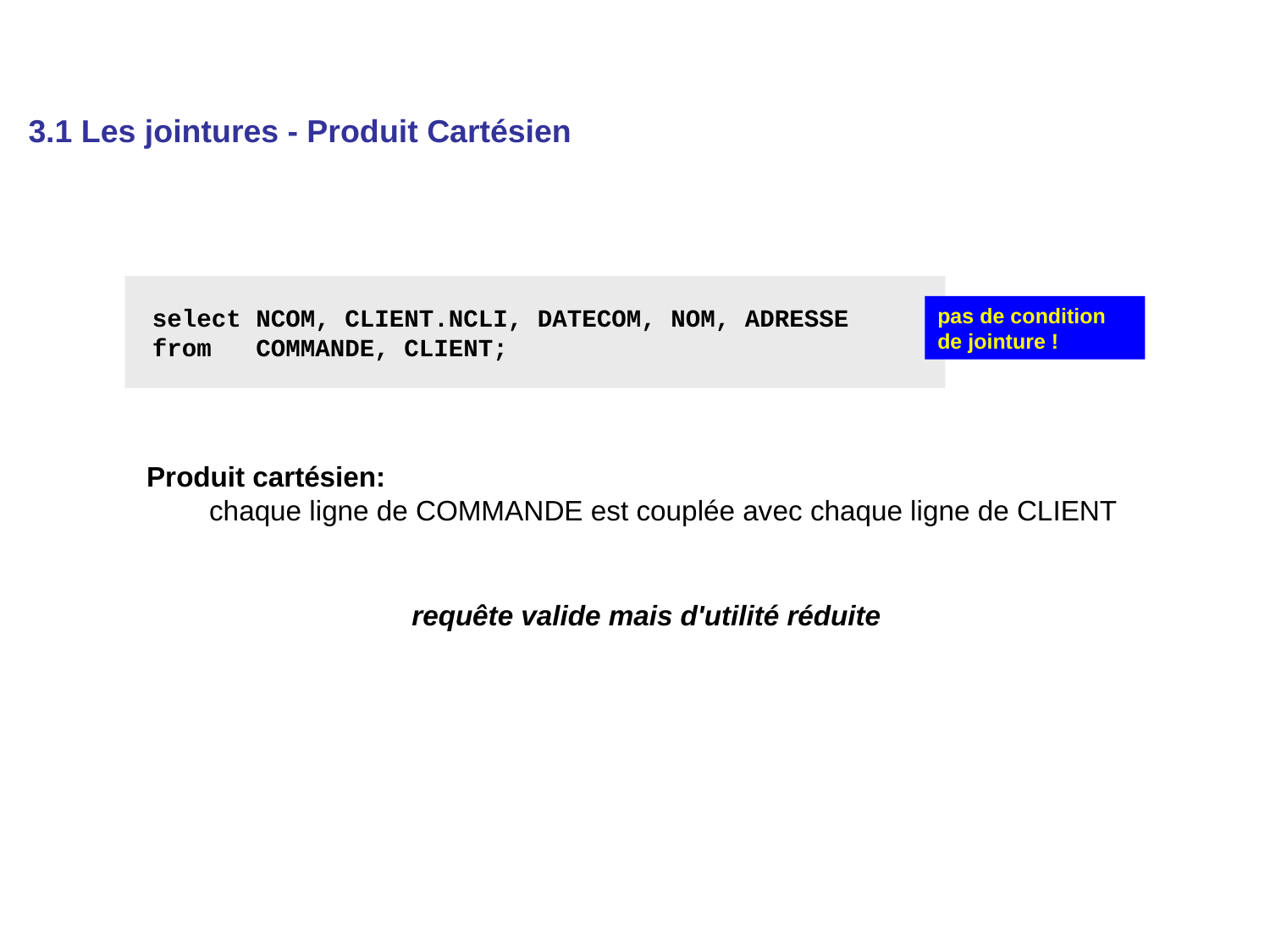

3.1 Les jointures - Produit Cartésien
 select NCOM, CLIENT.NCLI, DATECOM, NOM, ADRESSE
 from   COMMANDE, CLIENT;
pas de condition
de jointure !
Produit cartésien:
        chaque ligne de COMMANDE est couplée avec chaque ligne de CLIENT
requête valide mais d'utilité réduite